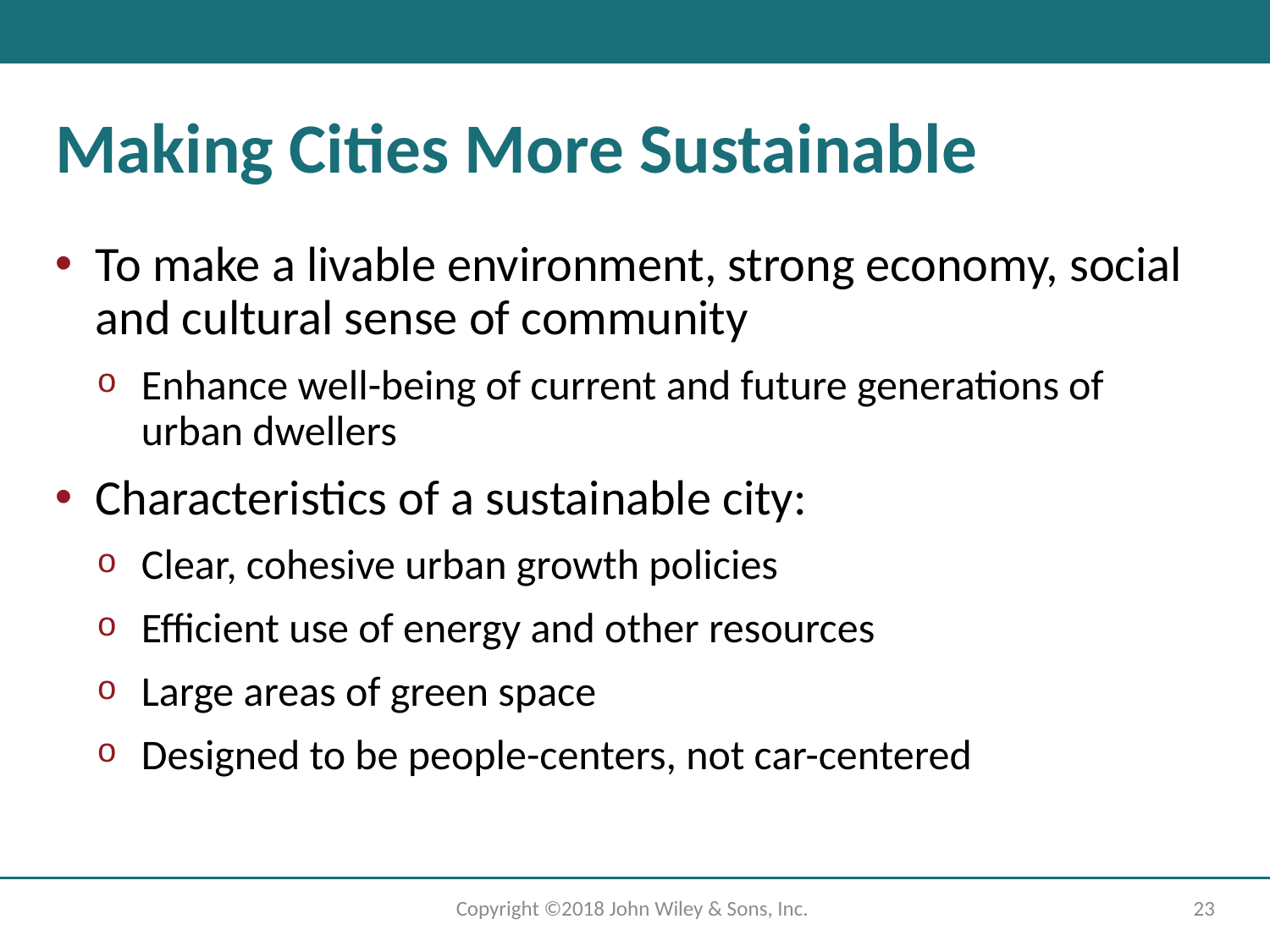

# Making Cities More Sustainable
To make a livable environment, strong economy, social and cultural sense of community
Enhance well-being of current and future generations of urban dwellers
Characteristics of a sustainable city:
Clear, cohesive urban growth policies
Efficient use of energy and other resources
Large areas of green space
Designed to be people-centers, not car-centered
Copyright ©2018 John Wiley & Sons, Inc.
23